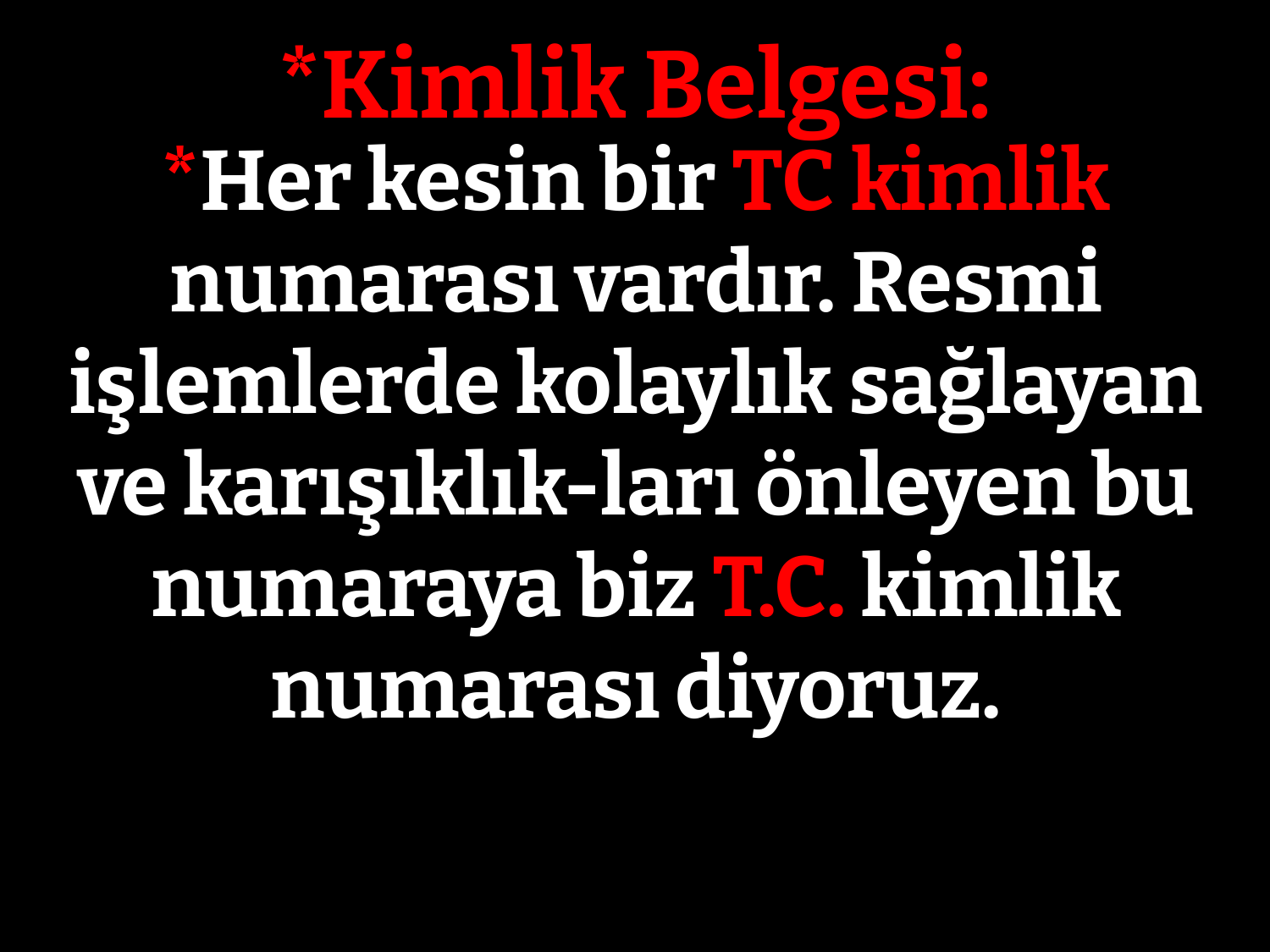

*Kimlik Belgesi:
*Her kesin bir TC kimlik numarası vardır. Resmi işlemlerde kolaylık sağlayan ve karışıklık-ları önleyen bu numaraya biz T.C. kimlik numarası diyoruz.
#